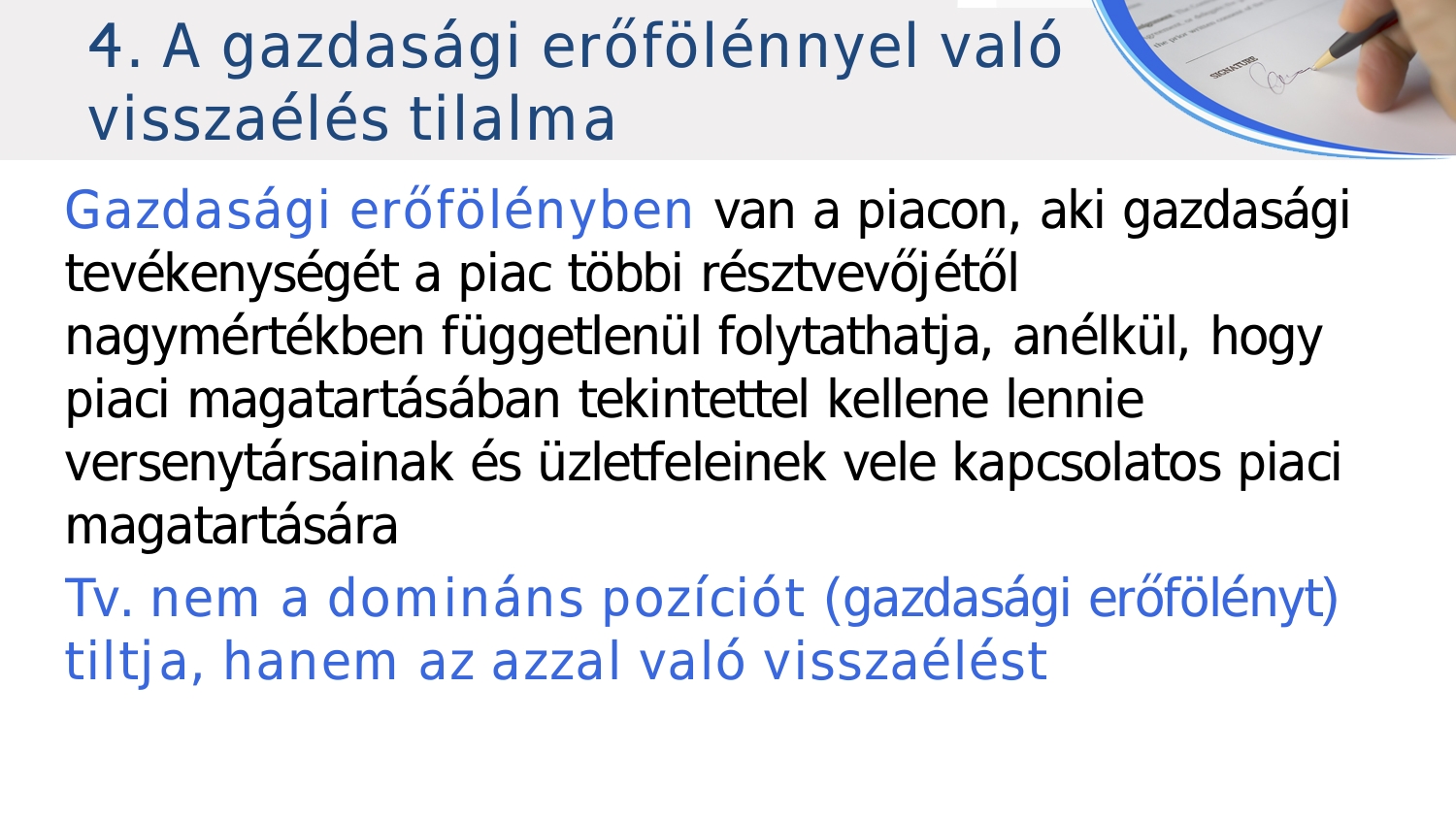

4. A gazdasági erőfölénnyel való
visszaélés tilalma
Gazdasági erőfölényben van a piacon, aki gazdasági tevékenységét a piac többi résztvevőjétől nagymértékben függetlenül folytathatja, anélkül, hogy piaci magatartásában tekintettel kellene lennie versenytársainak és üzletfeleinek vele kapcsolatos piaci magatartására
Tv. nem a domináns pozíciót (gazdasági erőfölényt) tiltja, hanem az azzal való visszaélést